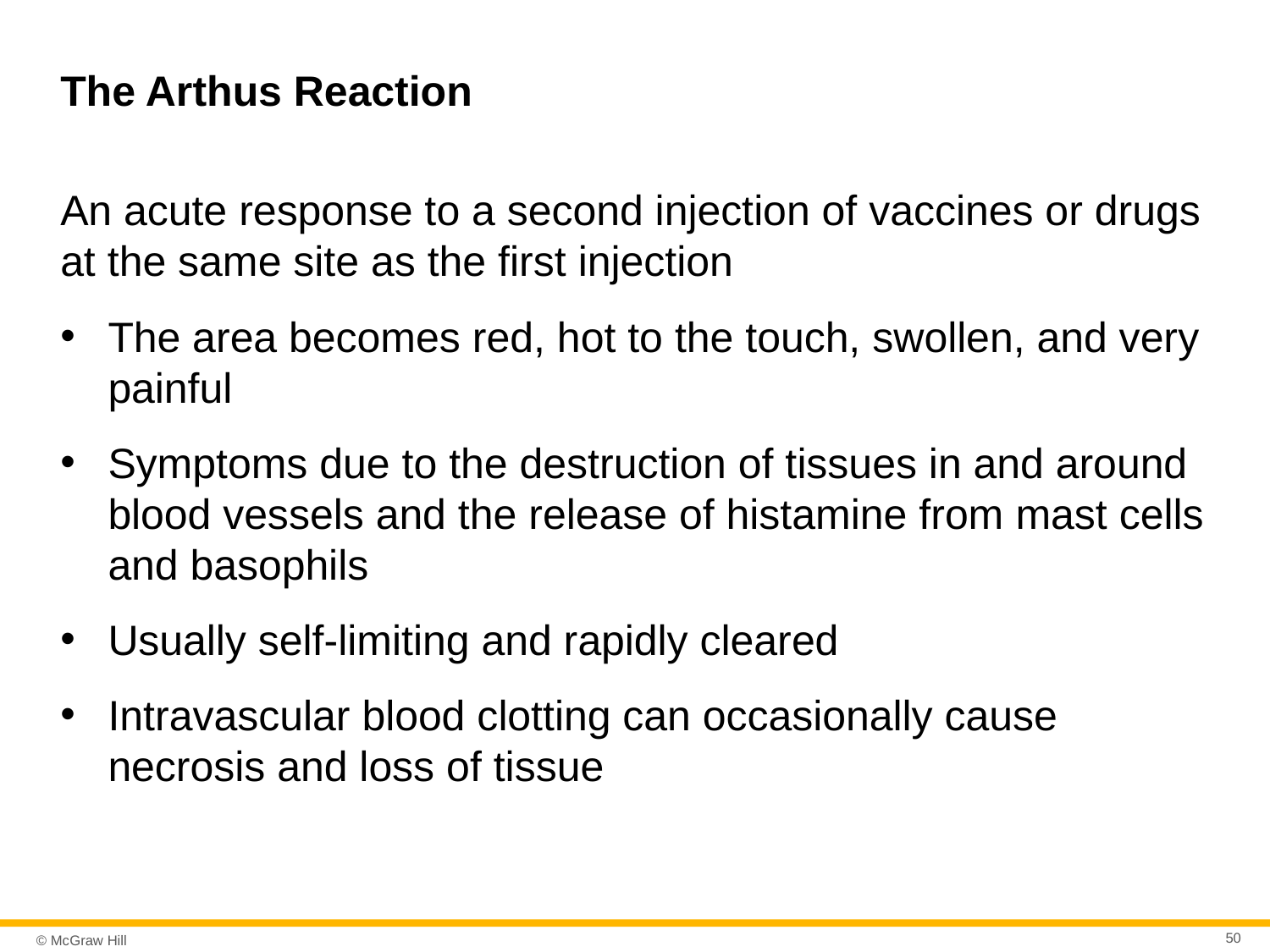

# The Arthus Reaction
An acute response to a second injection of vaccines or drugs at the same site as the first injection
The area becomes red, hot to the touch, swollen, and very painful
Symptoms due to the destruction of tissues in and around blood vessels and the release of histamine from mast cells and basophils
Usually self-limiting and rapidly cleared
Intravascular blood clotting can occasionally cause necrosis and loss of tissue